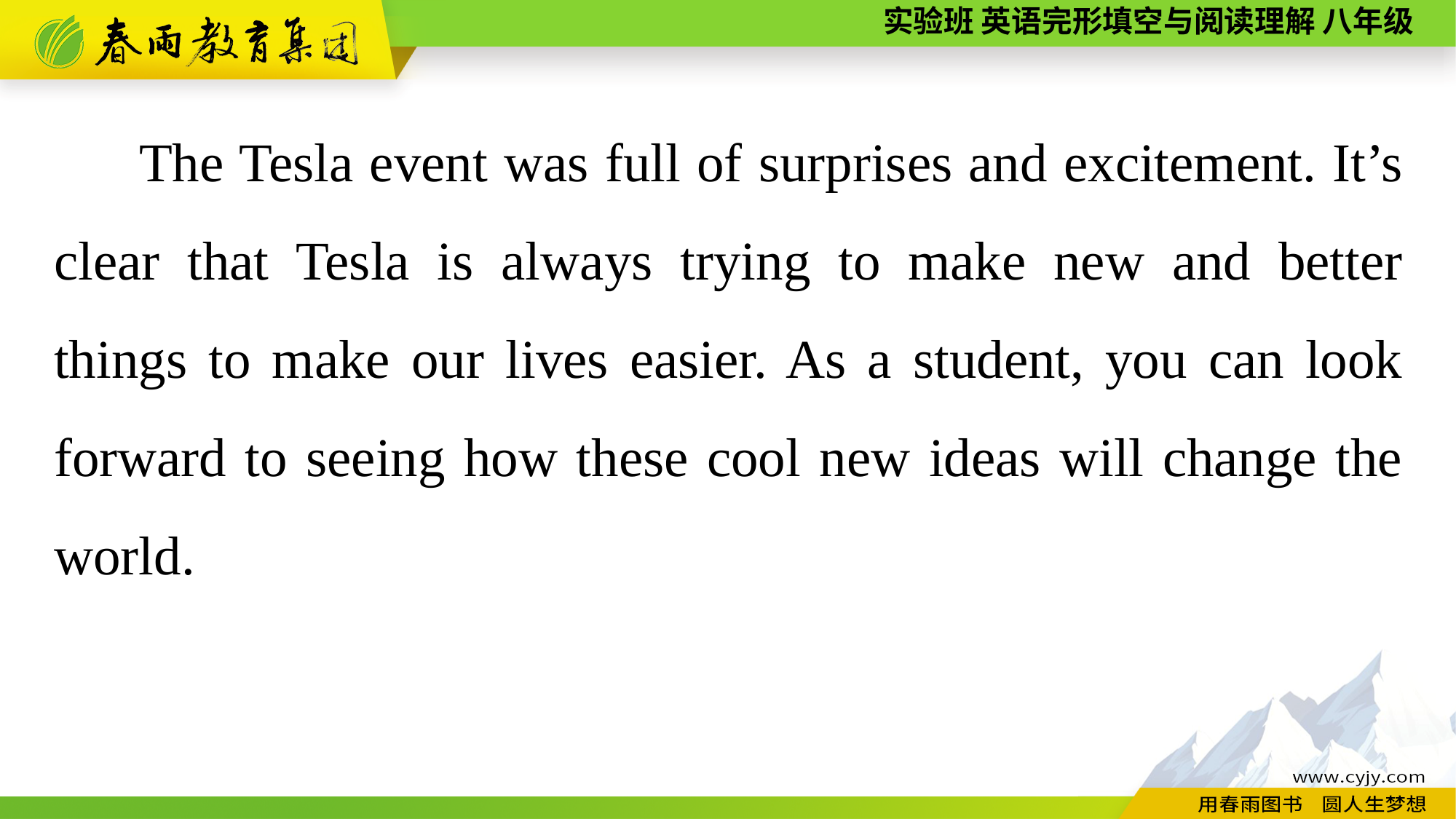

The Tesla event was full of surprises and excitement. It’s clear that Tesla is always trying to make new and better things to make our lives easier. As a student, you can look forward to seeing how these cool new ideas will change the world.